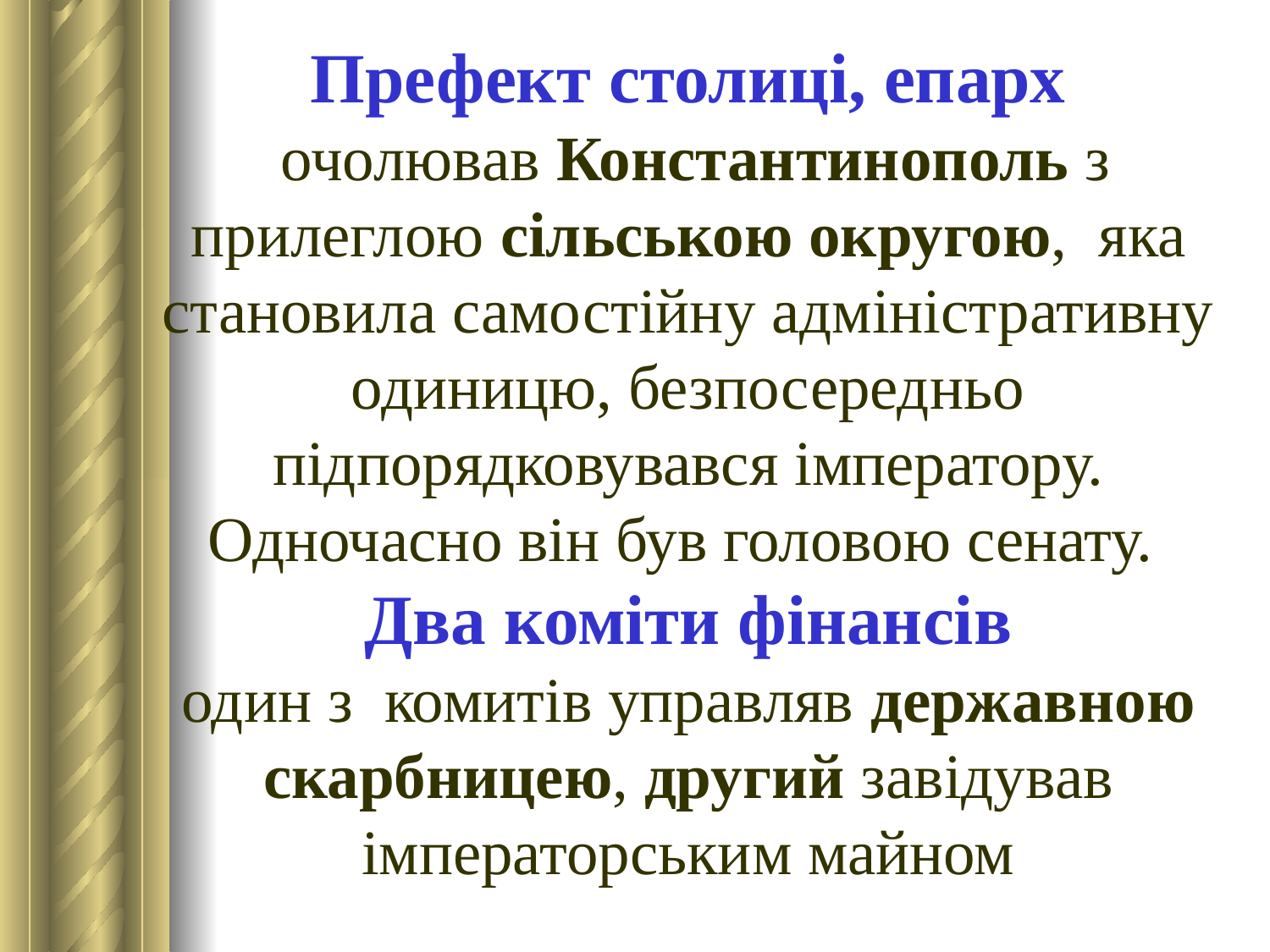

Префект столиці, епарх
 очолював Константинополь з прилеглою сільською округою,  яка становила самостійну адміністративну одиницю, безпосередньо підпорядковувався імператору. Одночасно він був головою сенату.
Два коміти фінансів
один з  комитів управляв державною скарбницею, другий завідував імператорським майном